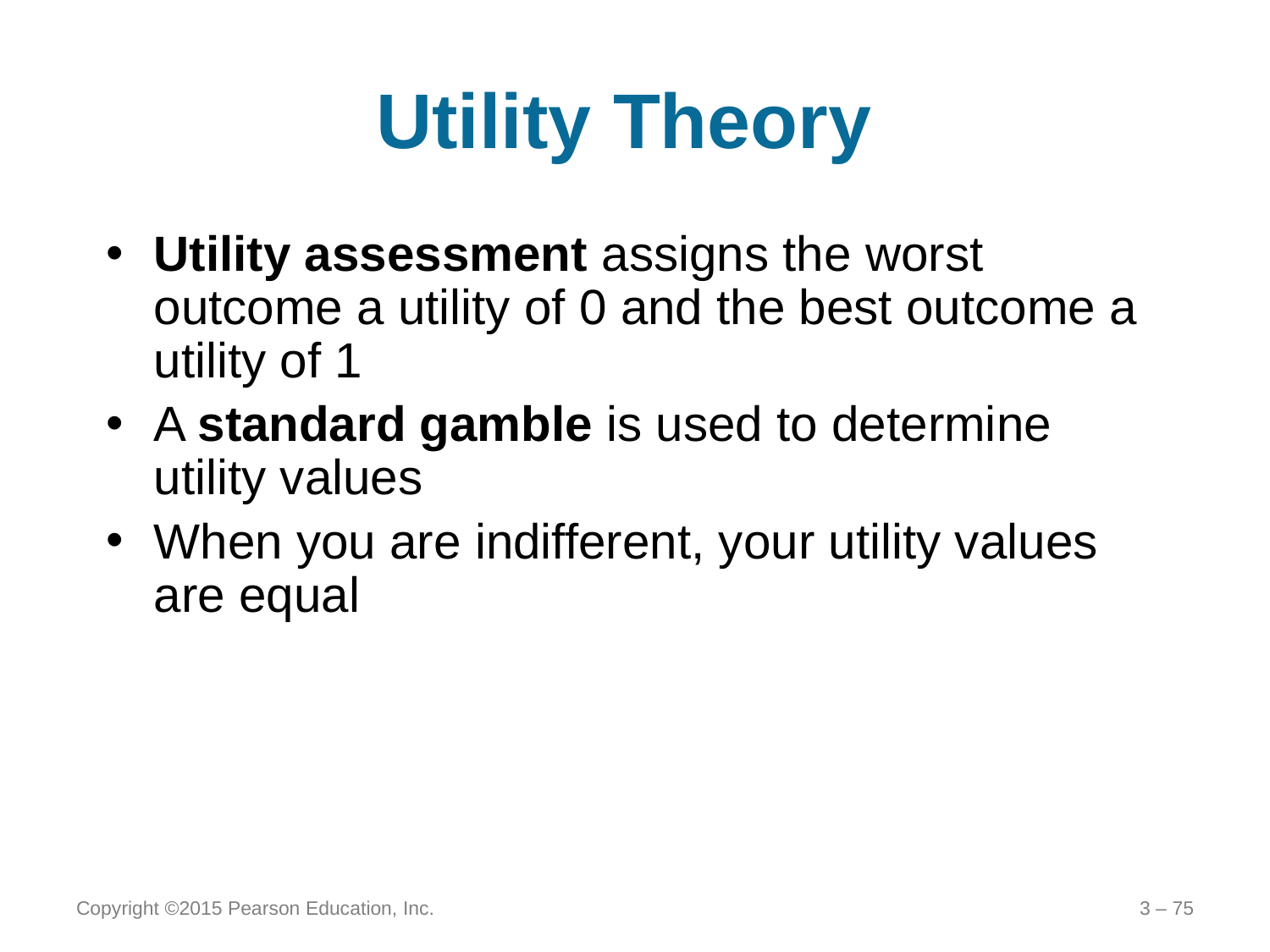

# Utility Theory
Utility assessment assigns the worst outcome a utility of 0 and the best outcome a utility of 1
A standard gamble is used to determine utility values
When you are indifferent, your utility values are equal
Copyright ©2015 Pearson Education, Inc.
3 – 75